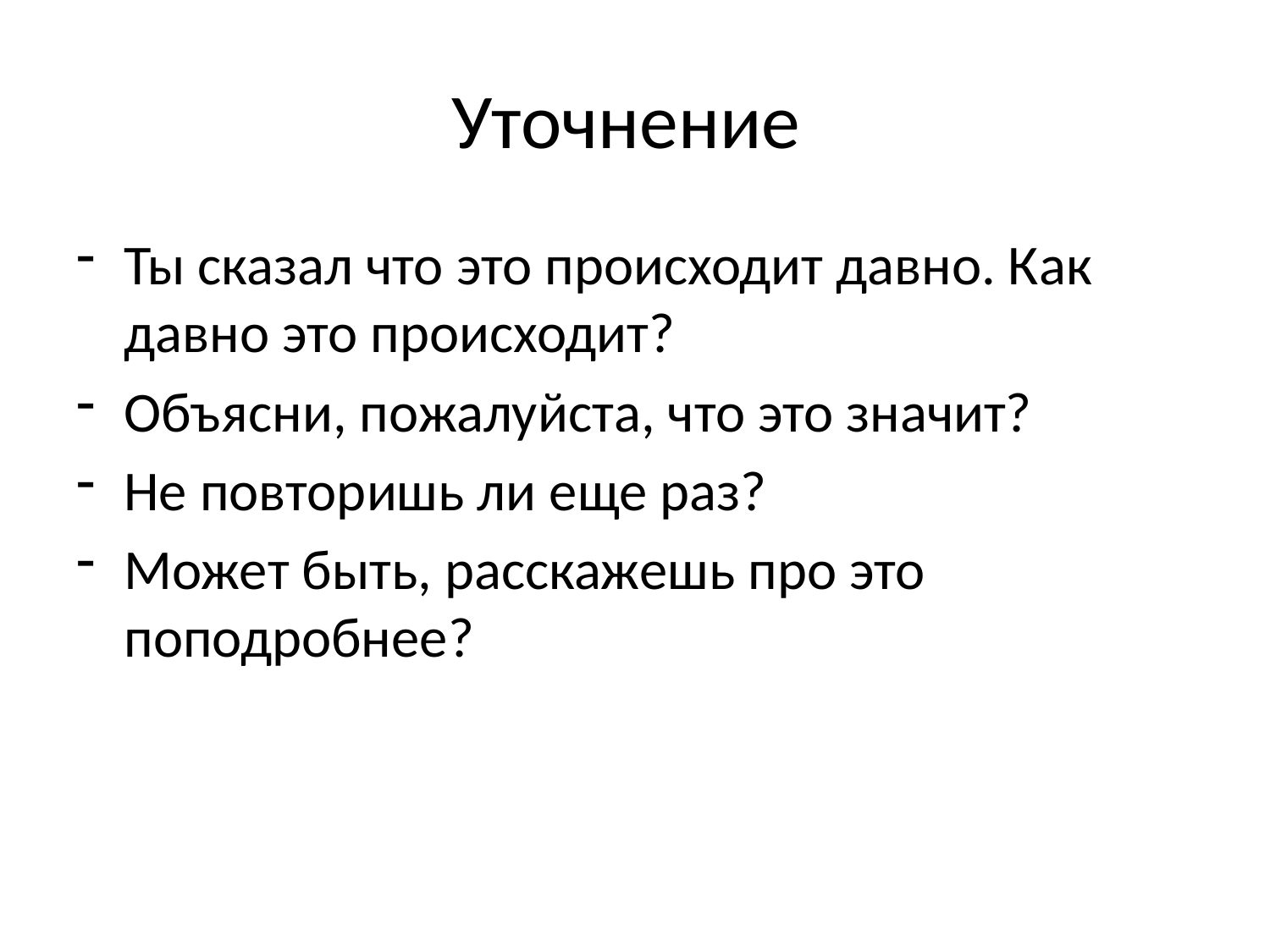

# Уточнение
Ты сказал что это происходит давно. Как давно это происходит?
Объясни, пожалуйста, что это значит?
Не повторишь ли еще раз?
Может быть, расскажешь про это поподробнее?